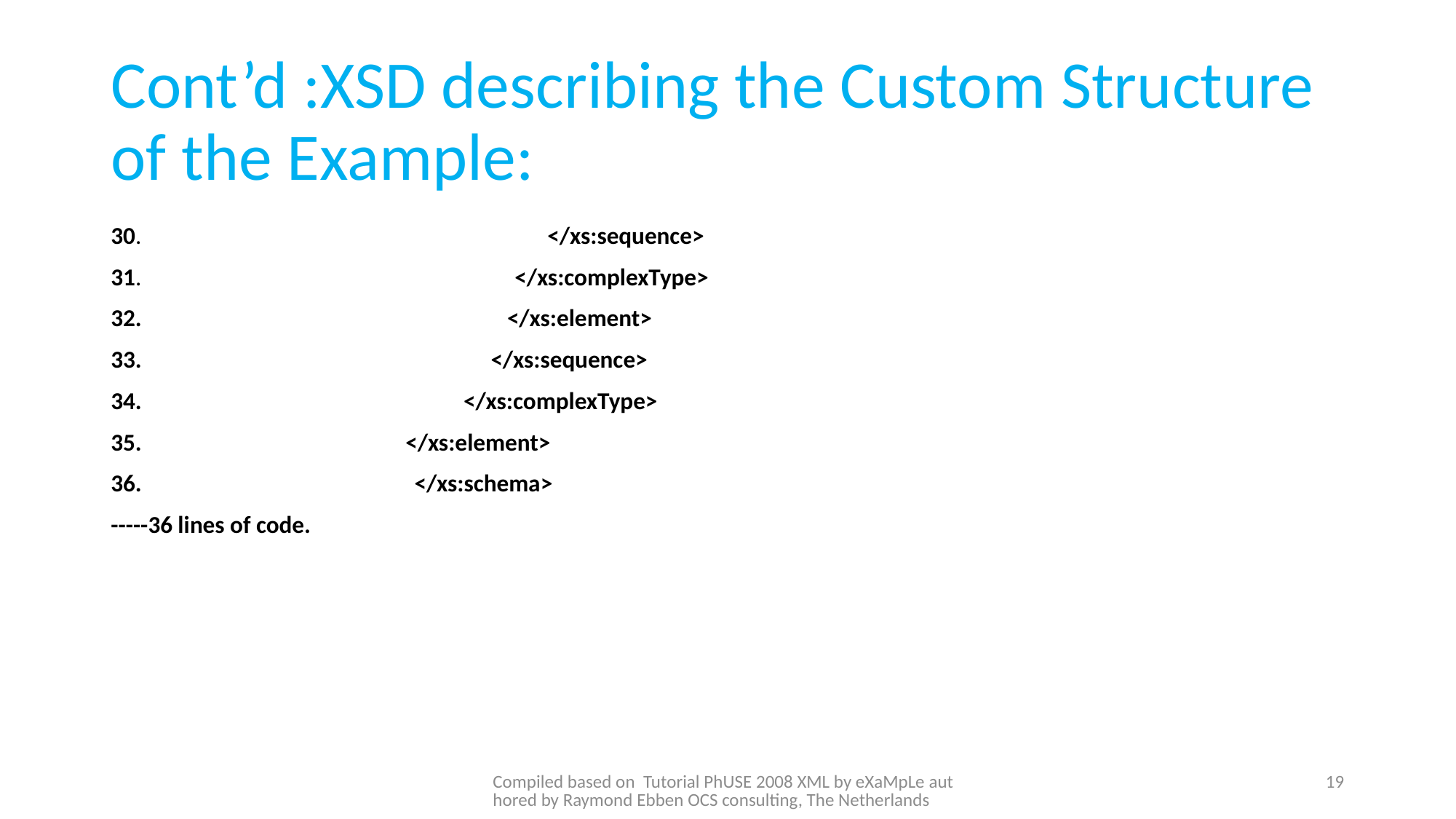

# Cont’d :XSD describing the Custom Structure of the Example:
30.				</xs:sequence>
31.			              </xs:complexType>
32.                                                                   </xs:element>
33.                                                                </xs:sequence>
34.                                                           </xs:complexType>
35. 		              </xs:element>
36.                                                  </xs:schema>
-----36 lines of code.
Compiled based on  Tutorial PhUSE 2008 XML by eXaMpLe authored by Raymond Ebben OCS consulting, The Netherlands
19